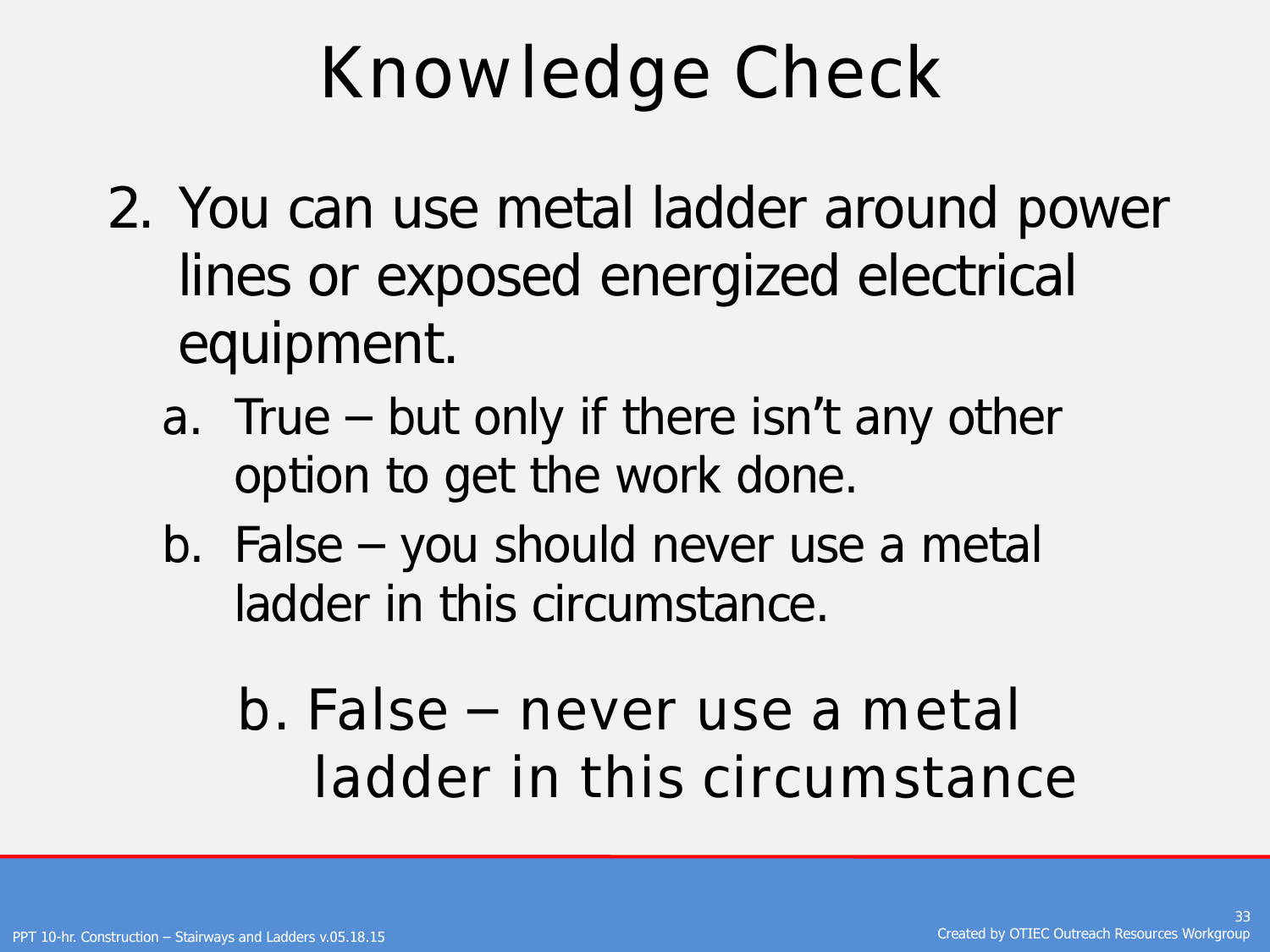

# Knowledge Check
You can use metal ladder around power lines or exposed energized electrical equipment.
True – but only if there isn’t any other option to get the work done.
False – you should never use a metal ladder in this circumstance.
b. False – never use a metal
       ladder in this circumstance